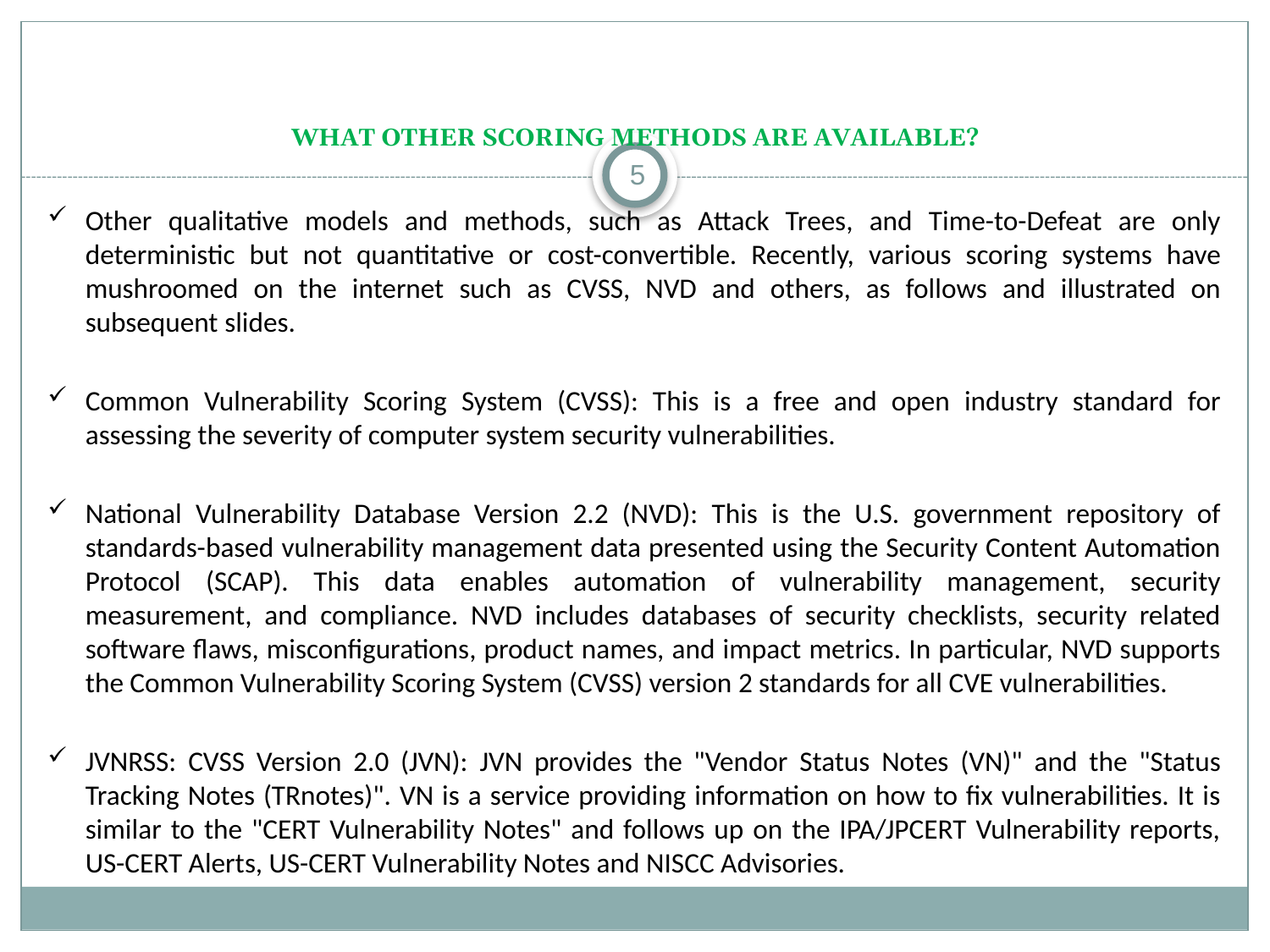

# What Other Scoring Methods are Available?
5
Other qualitative models and methods, such as Attack Trees, and Time-to-Defeat are only deterministic but not quantitative or cost-convertible. Recently, various scoring systems have mushroomed on the internet such as CVSS, NVD and others, as follows and illustrated on subsequent slides.

Common Vulnerability Scoring System (CVSS): This is a free and open industry standard for assessing the severity of computer system security vulnerabilities.

National Vulnerability Database Version 2.2 (NVD): This is the U.S. government repository of standards-based vulnerability management data presented using the Security Content Automation Protocol (SCAP). This data enables automation of vulnerability management, security measurement, and compliance. NVD includes databases of security checklists, security related software flaws, misconfigurations, product names, and impact metrics. In particular, NVD supports the Common Vulnerability Scoring System (CVSS) version 2 standards for all CVE vulnerabilities.

JVNRSS: CVSS Version 2.0 (JVN): JVN provides the "Vendor Status Notes (VN)" and the "Status Tracking Notes (TRnotes)". VN is a service providing information on how to fix vulnerabilities. It is similar to the "CERT Vulnerability Notes" and follows up on the IPA/JPCERT Vulnerability reports, US-CERT Alerts, US-CERT Vulnerability Notes and NISCC Advisories.